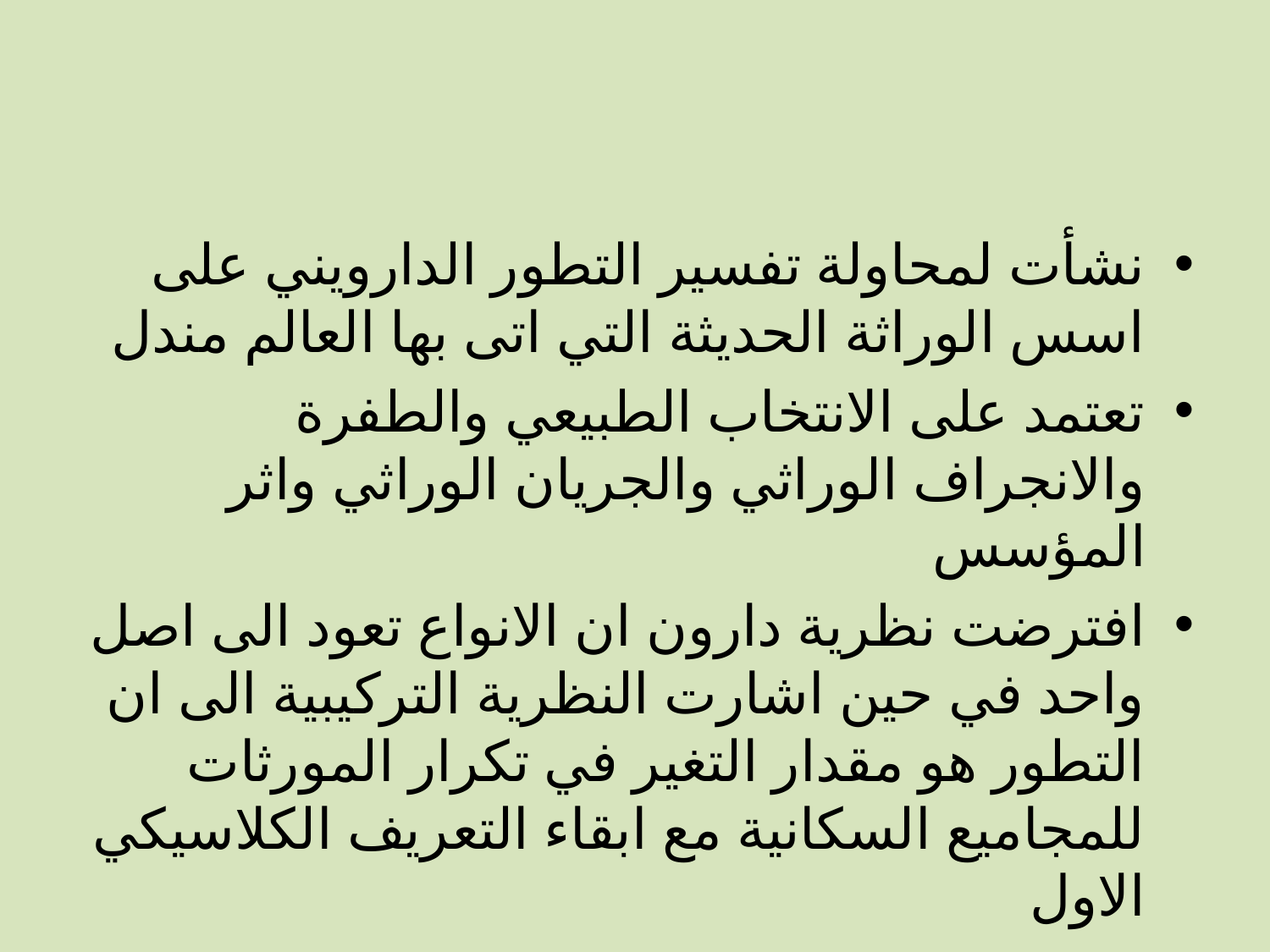

#
نشأت لمحاولة تفسير التطور الدارويني على اسس الوراثة الحديثة التي اتى بها العالم مندل
تعتمد على الانتخاب الطبيعي والطفرة والانجراف الوراثي والجريان الوراثي واثر المؤسس
افترضت نظرية دارون ان الانواع تعود الى اصل واحد في حين اشارت النظرية التركيبية الى ان التطور هو مقدار التغير في تكرار المورثات للمجاميع السكانية مع ابقاء التعريف الكلاسيكي الاول